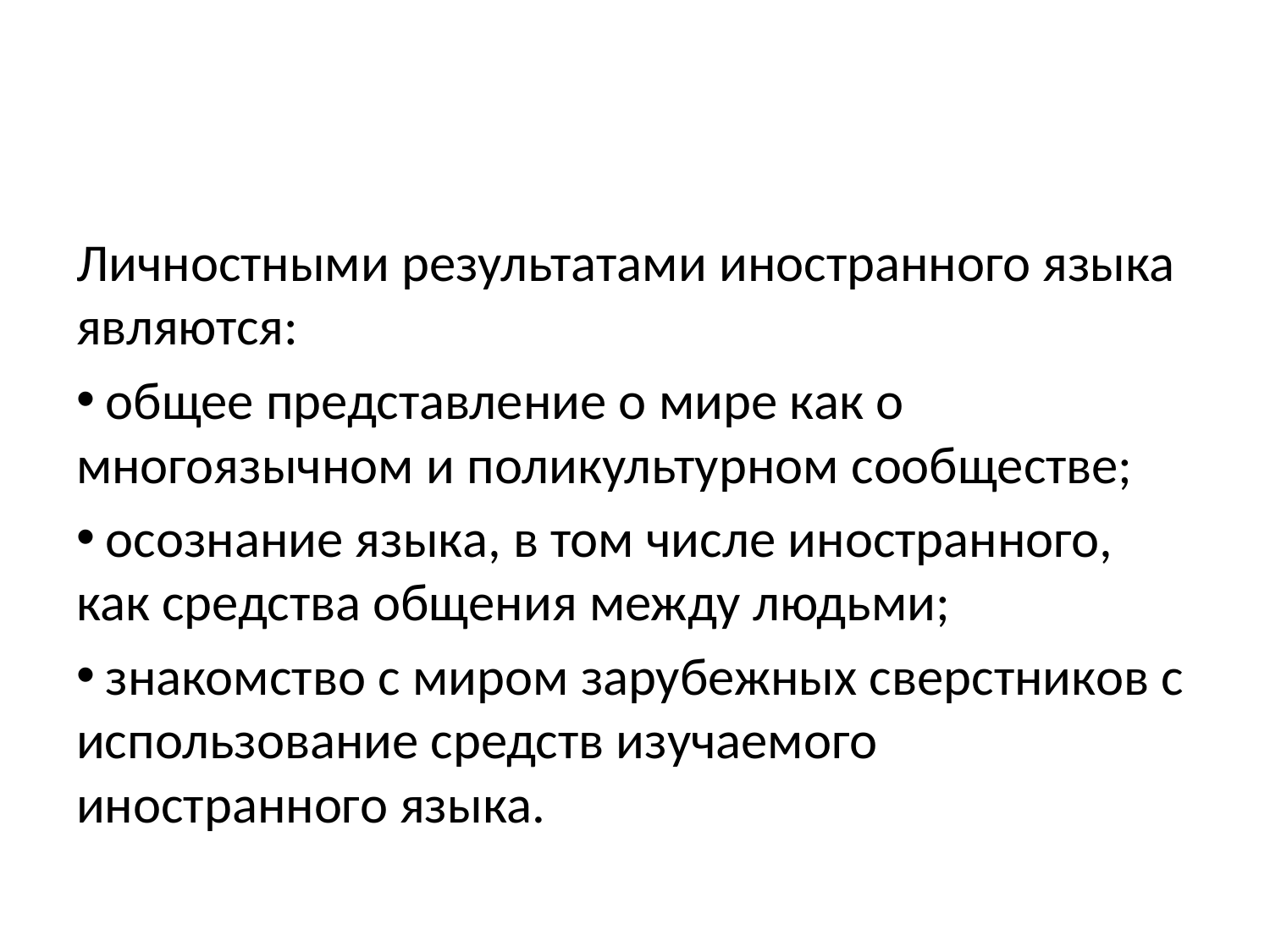

#
Личностными результатами иностранного языка являются:
 общее представление о мире как о многоязычном и поликультурном сообществе;
 осознание языка, в том числе иностранного, как средства общения между людьми;
 знакомство с миром зарубежных сверстников с использование средств изучаемого иностранного языка.